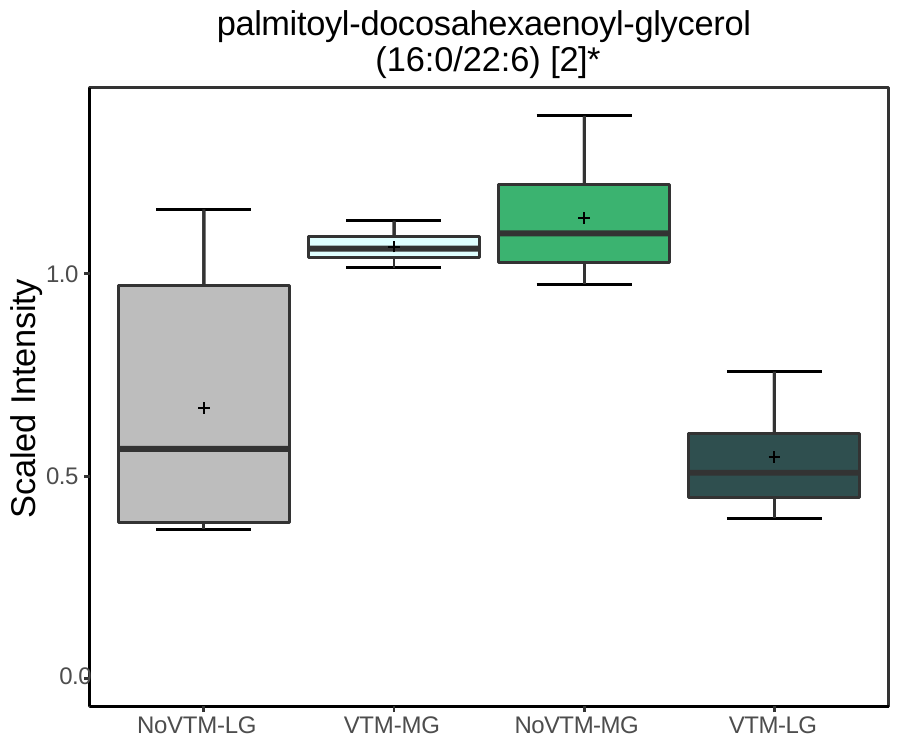

# palmitoyl-docosahexaenoyl-glycerol (16:0/22:6) [2]*

1.0

Scaled Intensity

0.5

0.0
NoVTM-LG
VTM-MG
NoVTM-MG
VTM-LG